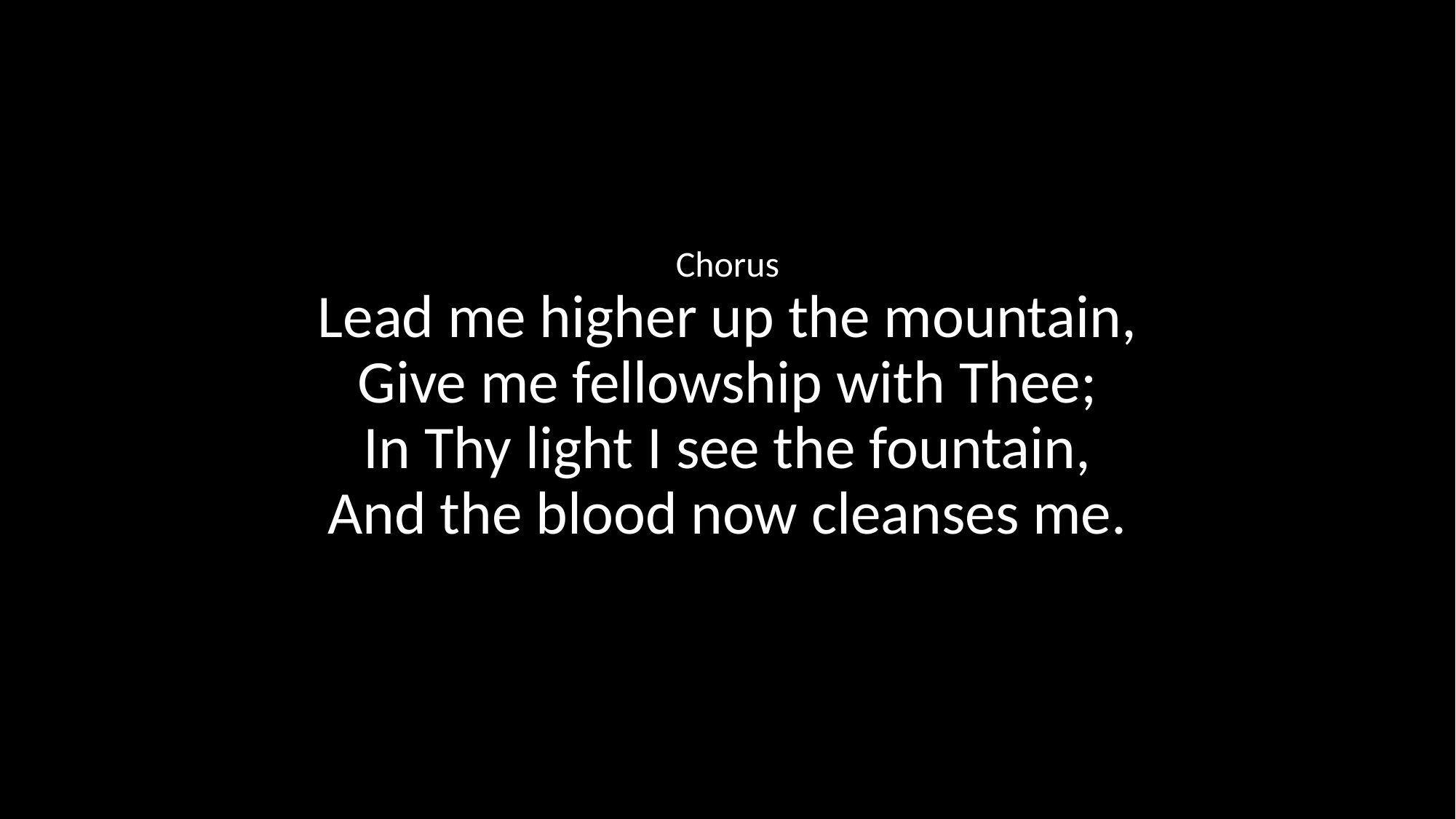

Chorus
Lead me higher up the mountain,
Give me fellowship with Thee;
In Thy light I see the fountain,
And the blood now cleanses me.